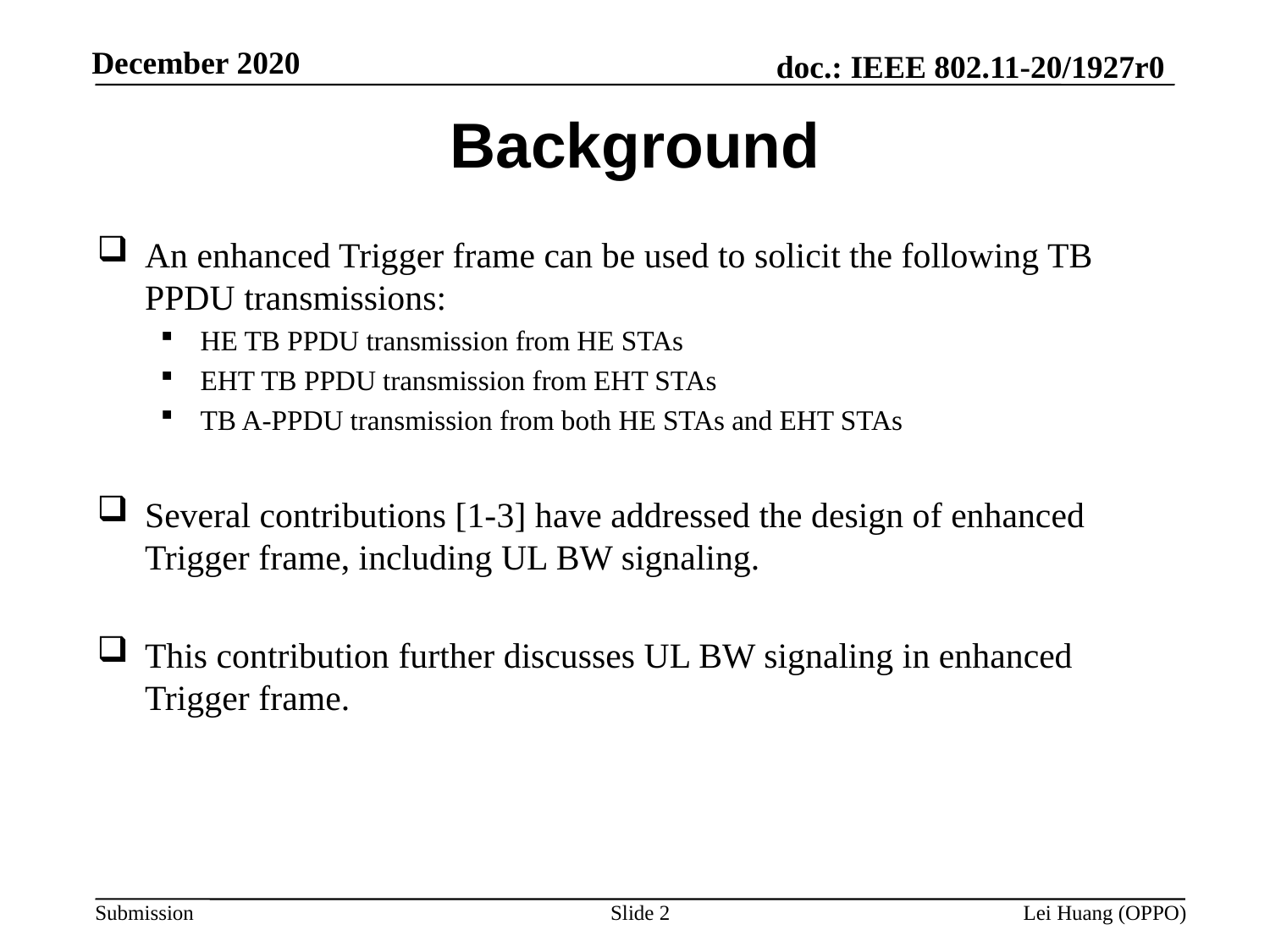

# Background
An enhanced Trigger frame can be used to solicit the following TB PPDU transmissions:
HE TB PPDU transmission from HE STAs
EHT TB PPDU transmission from EHT STAs
TB A-PPDU transmission from both HE STAs and EHT STAs

Several contributions [1-3] have addressed the design of enhanced Trigger frame, including UL BW signaling.

This contribution further discusses UL BW signaling in enhanced Trigger frame.
Slide 2
Lei Huang (OPPO)